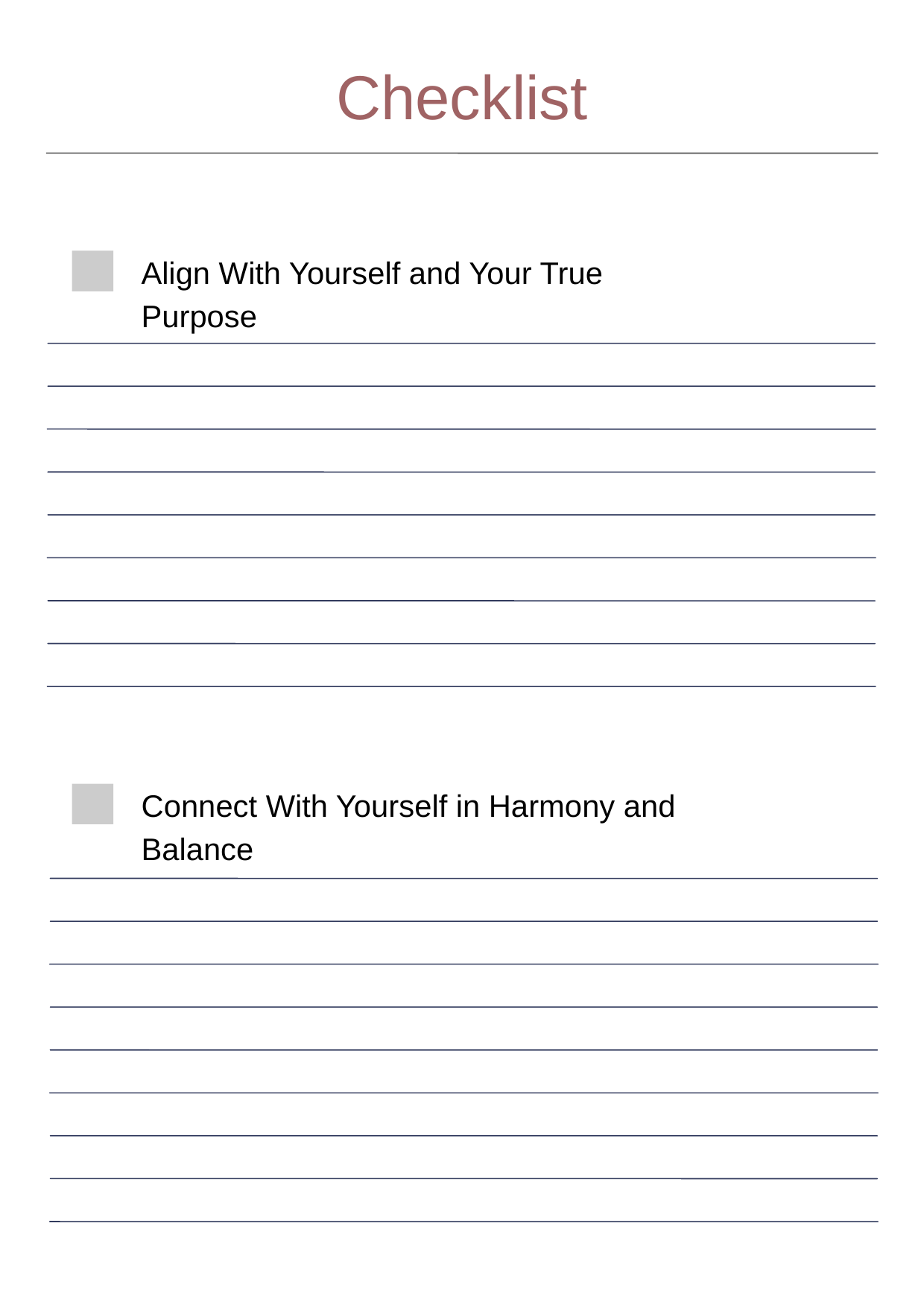

Checklist

Align With Yourself and Your True Purpose

Connect With Yourself in Harmony and Balance